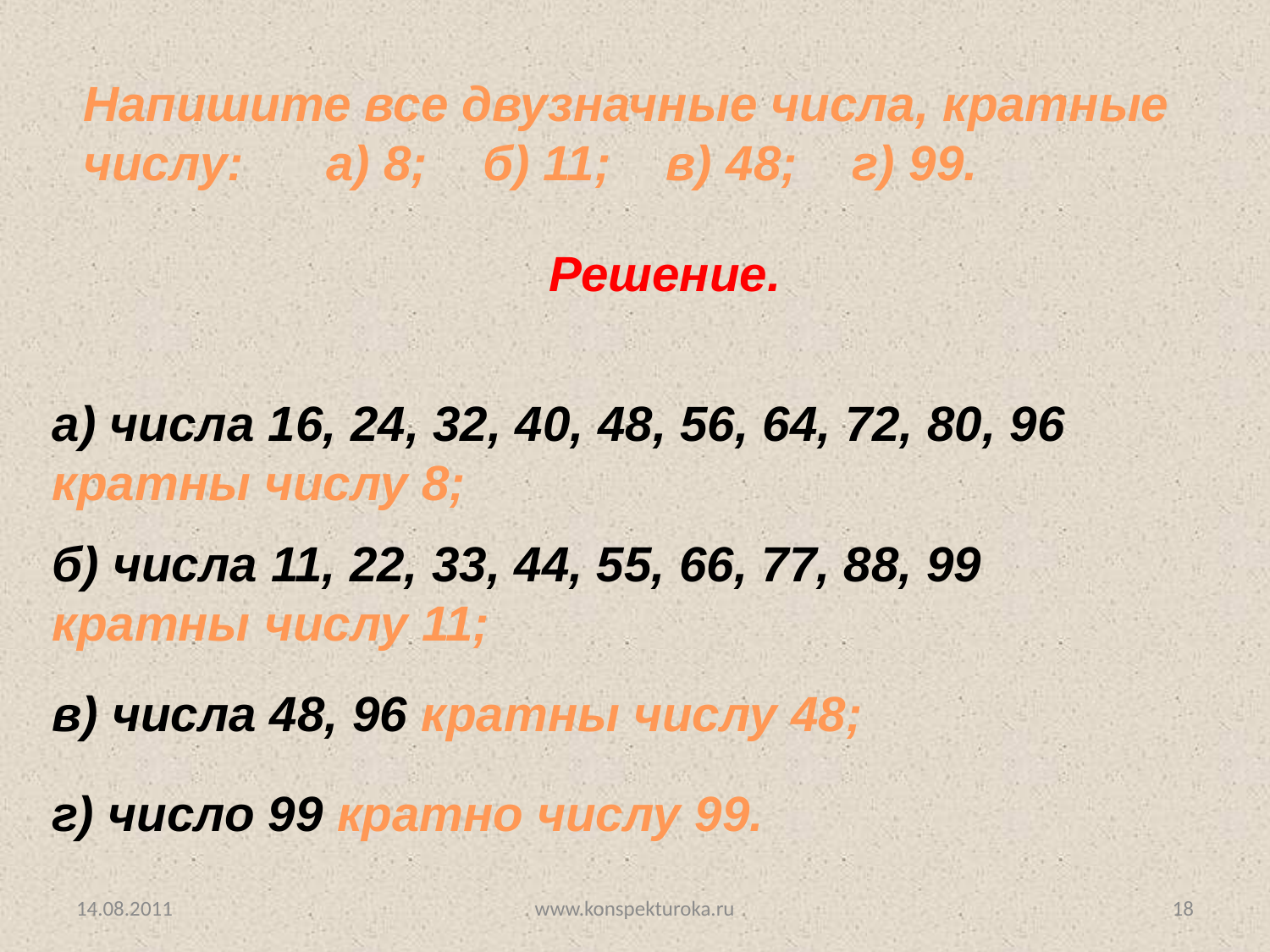

Напишите все двузначные числа, кратные
числу:      а) 8;    б) 11;    в) 48;    г) 99.
Решение.
а) числа 16, 24, 32, 40, 48, 56, 64, 72, 80, 96
кратны числу 8;
б) числа 11, 22, 33, 44, 55, 66, 77, 88, 99
кратны числу 11;
в) числа 48, 96 кратны числу 48;
г) число 99 кратно числу 99.
14.08.2011
www.konspekturoka.ru
18